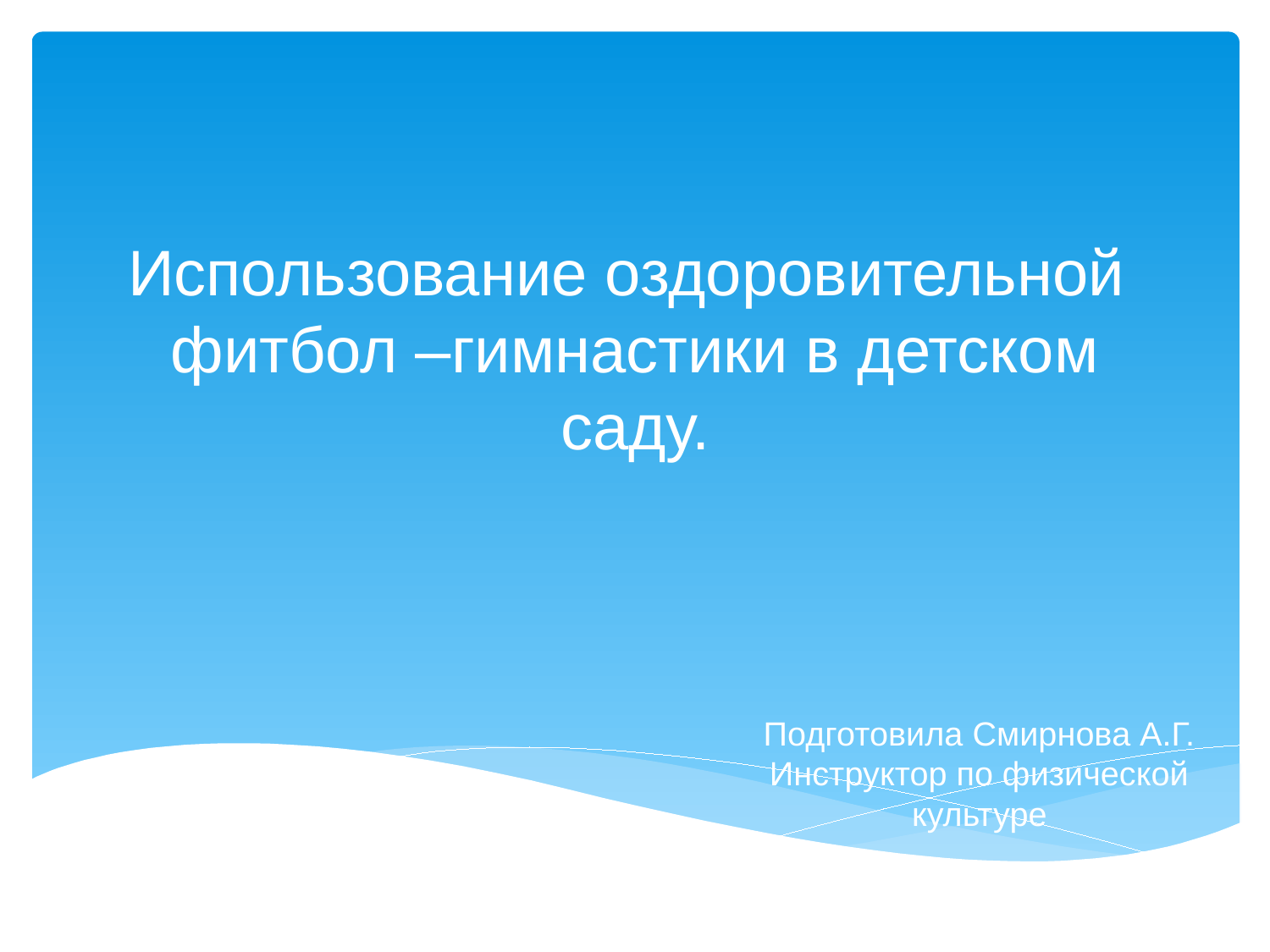

# Использование оздоровительной  фитбол –гимнастики в детском саду.
Подготовила Смирнова А.Г. Инструктор по физической культуре